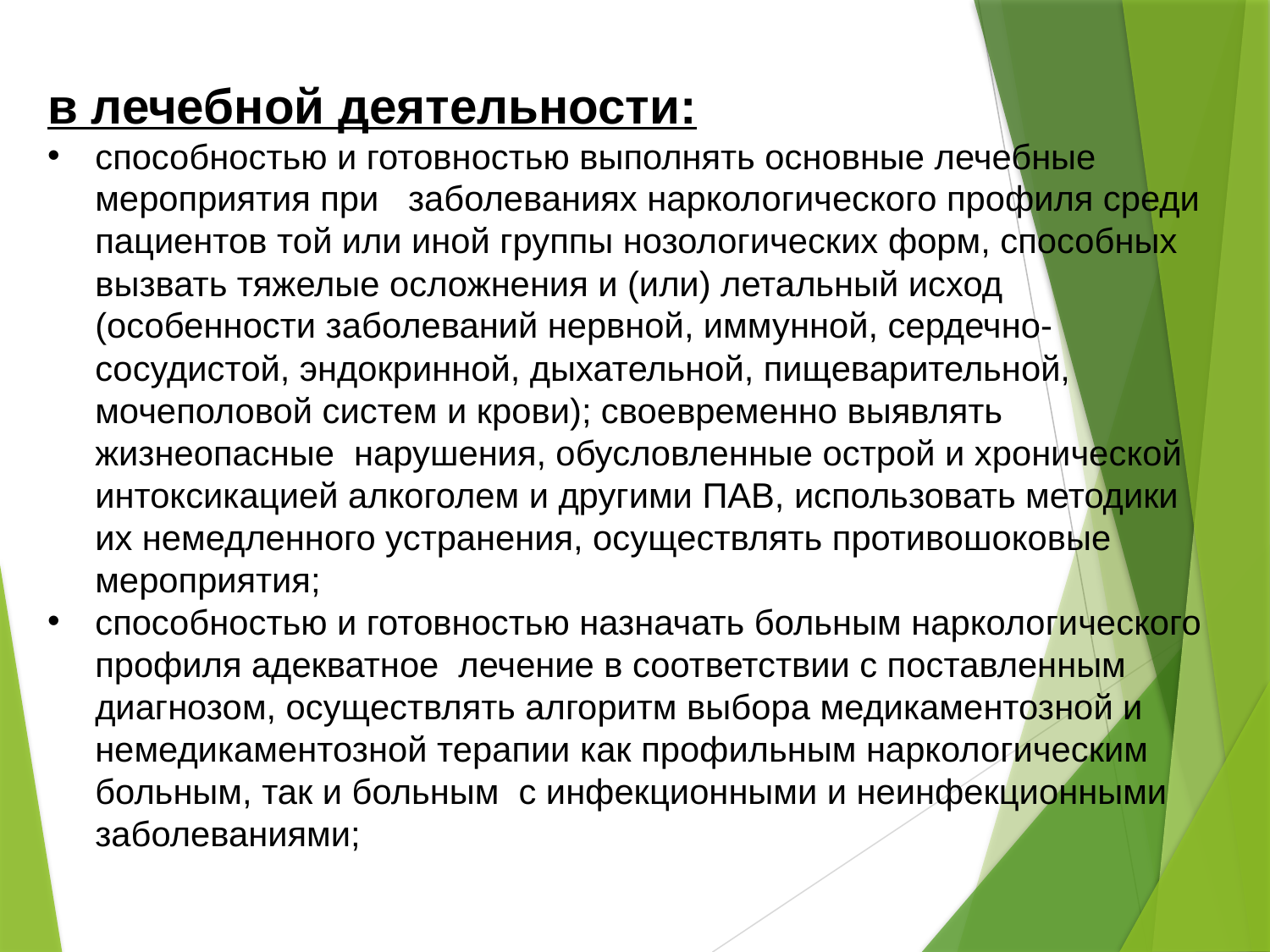

в лечебной деятельности:
способностью и готовностью выполнять основные лечебные мероприятия при   заболеваниях наркологического профиля среди пациентов той или иной группы нозологических форм, способных вызвать тяжелые осложнения и (или) летальный исход (особенности заболеваний нервной, иммунной, сердечно-сосудистой, эндокринной, дыхательной, пищеварительной, мочеполовой систем и крови); своевременно выявлять жизнеопасные  нарушения, обусловленные острой и хронической интоксикацией алкоголем и другими ПАВ, использовать методики их немедленного устранения, осуществлять противошоковые мероприятия;
способностью и готовностью назначать больным наркологического профиля адекватное  лечение в соответствии с поставленным диагнозом, осуществлять алгоритм выбора медикаментозной и немедикаментозной терапии как профильным наркологическим больным, так и больным  с инфекционными и неинфекционными заболеваниями;